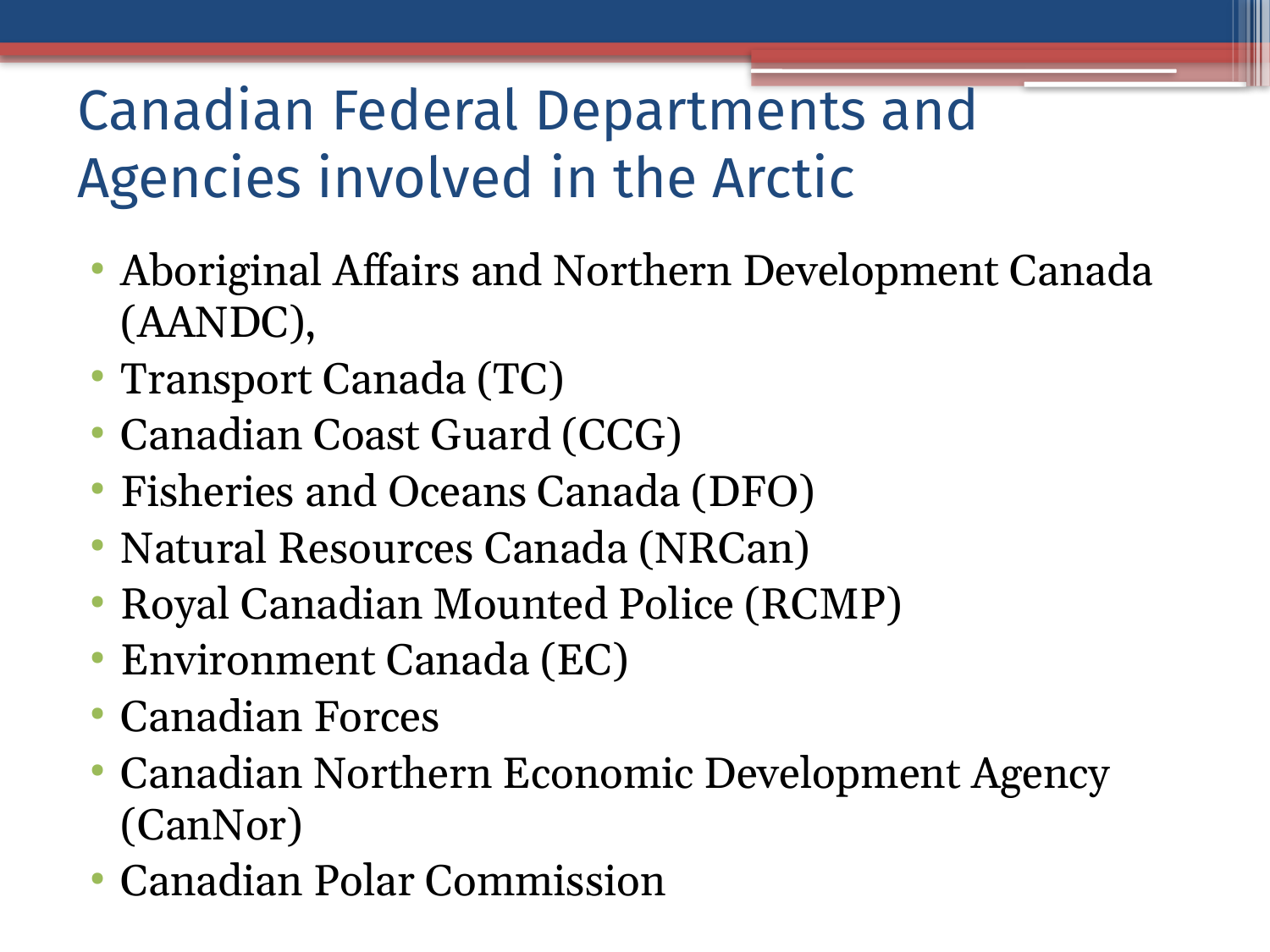

# Canadian Federal Departments and Agencies involved in the Arctic
Aboriginal Affairs and Northern Development Canada (AANDC),
Transport Canada (TC)
Canadian Coast Guard (CCG)
Fisheries and Oceans Canada (DFO)
Natural Resources Canada (NRCan)
Royal Canadian Mounted Police (RCMP)
Environment Canada (EC)
Canadian Forces
Canadian Northern Economic Development Agency (CanNor)
Canadian Polar Commission